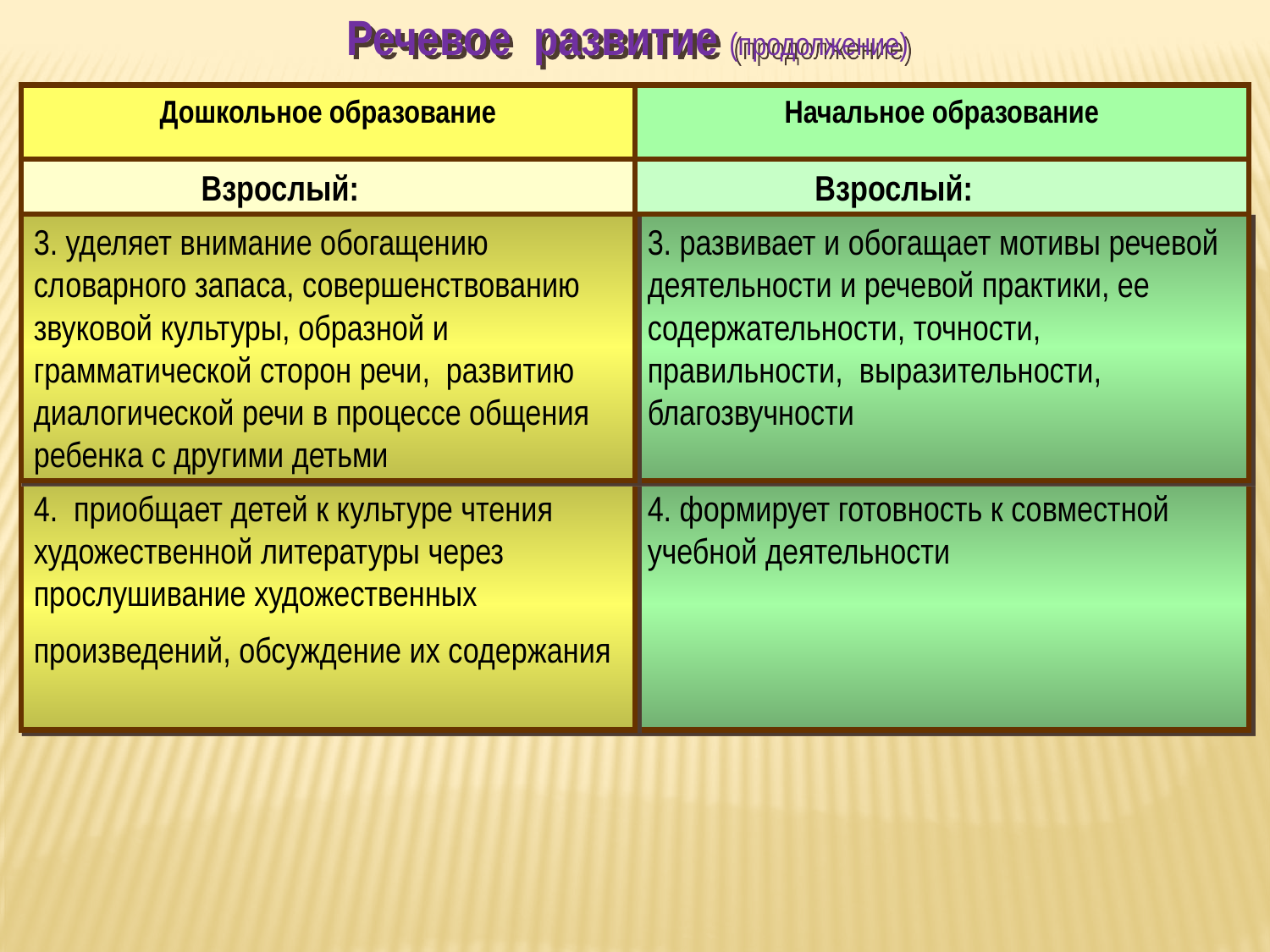

Речевое  развитие (продолжение)
Дошкольное образование
Начальное образование
	Взрослый:
	Взрослый:
3. уделяет внимание обогащению словарного запаса, совершенствованию звуковой культуры, образной и грамматической сторон речи,  развитию диалогической речи в процессе общения ребенка с другими детьми
3. развивает и обогащает мотивы речевой деятельности и речевой практики, ее      содержательности, точности, правильности,  выразительности, благозвучности
4.  приобщает детей к культуре чтения    художественной литературы через прослушивание художественных произведений, обсуждение их содержания

4. формирует готовность к совместной учебной деятельности